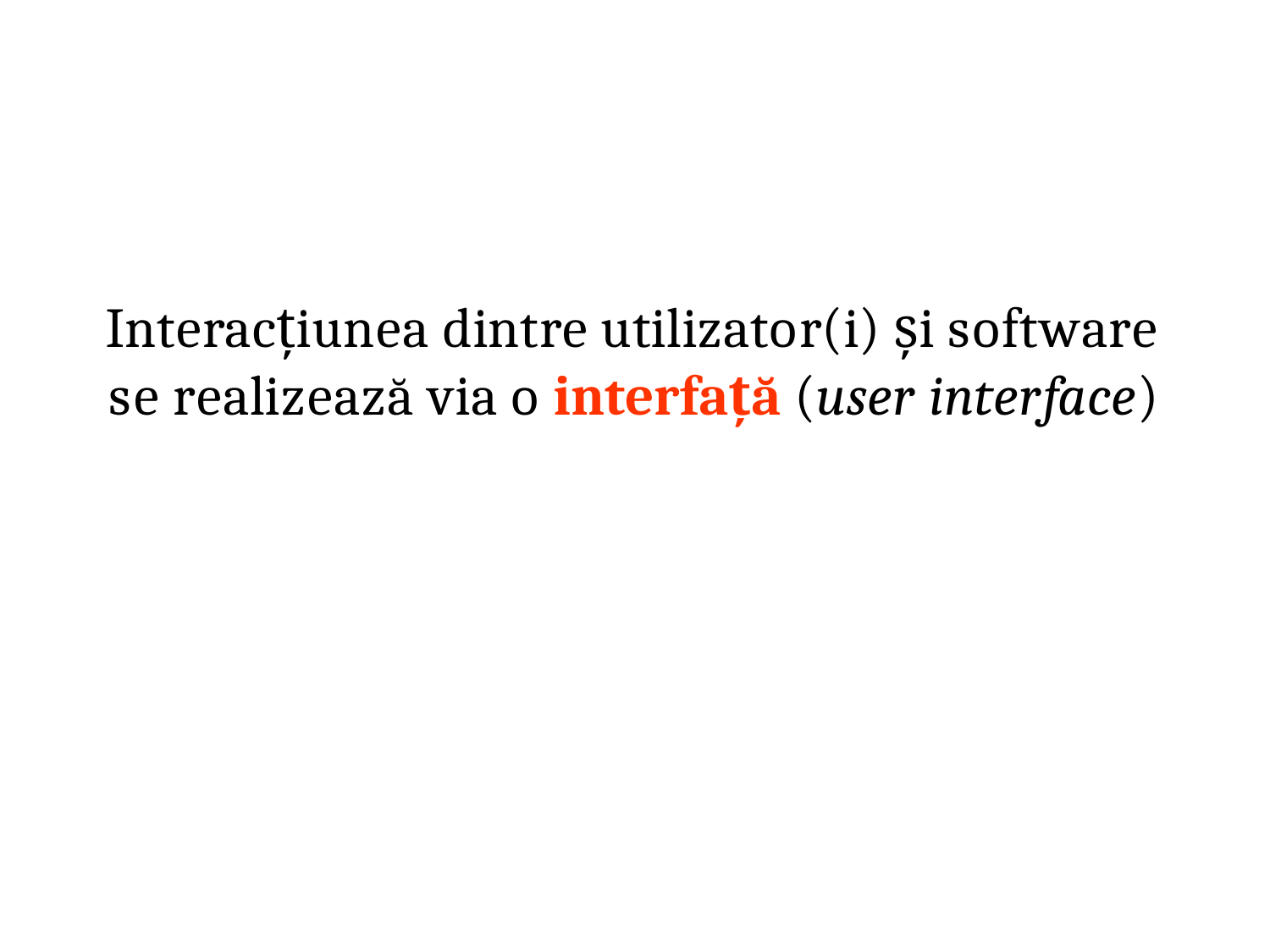

# Interacțiunea dintre utilizator(i) și software
se realizează via o interfață (user interface)